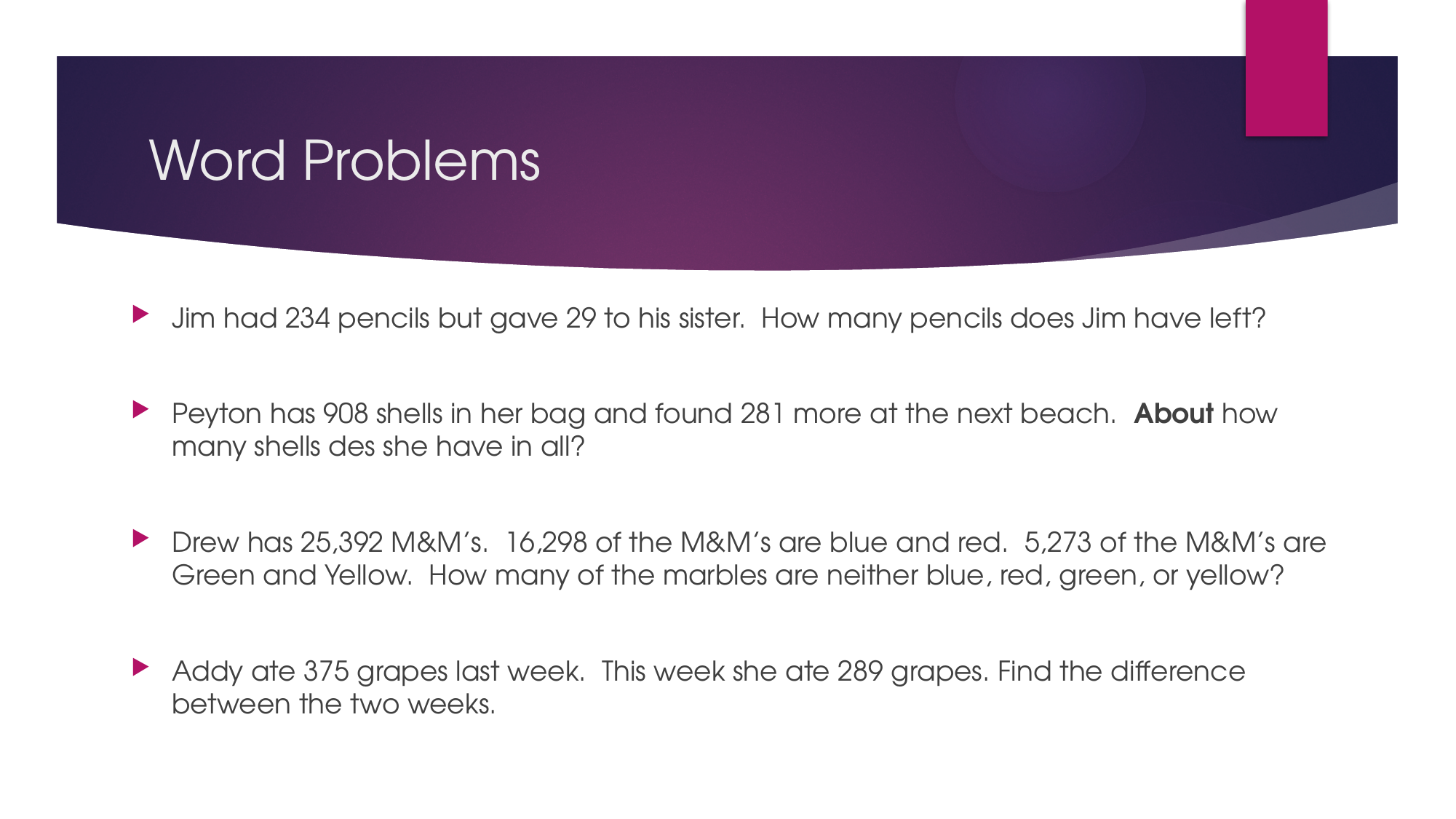

# Word Problems
Jim had 234 pencils but gave 29 to his sister.  How many pencils does Jim have left?

Peyton has 908 shells in her bag and found 281 more at the next beach.  About how many shells des she have in all?

Drew has 25,392 M&M’s.  16,298 of the M&M’s are blue and red.  5,273 of the M&M’s are Green and Yellow.  How many of the marbles are neither blue, red, green, or yellow?

Addy ate 375 grapes last week.  This week she ate 289 grapes. Find the difference between the two weeks.